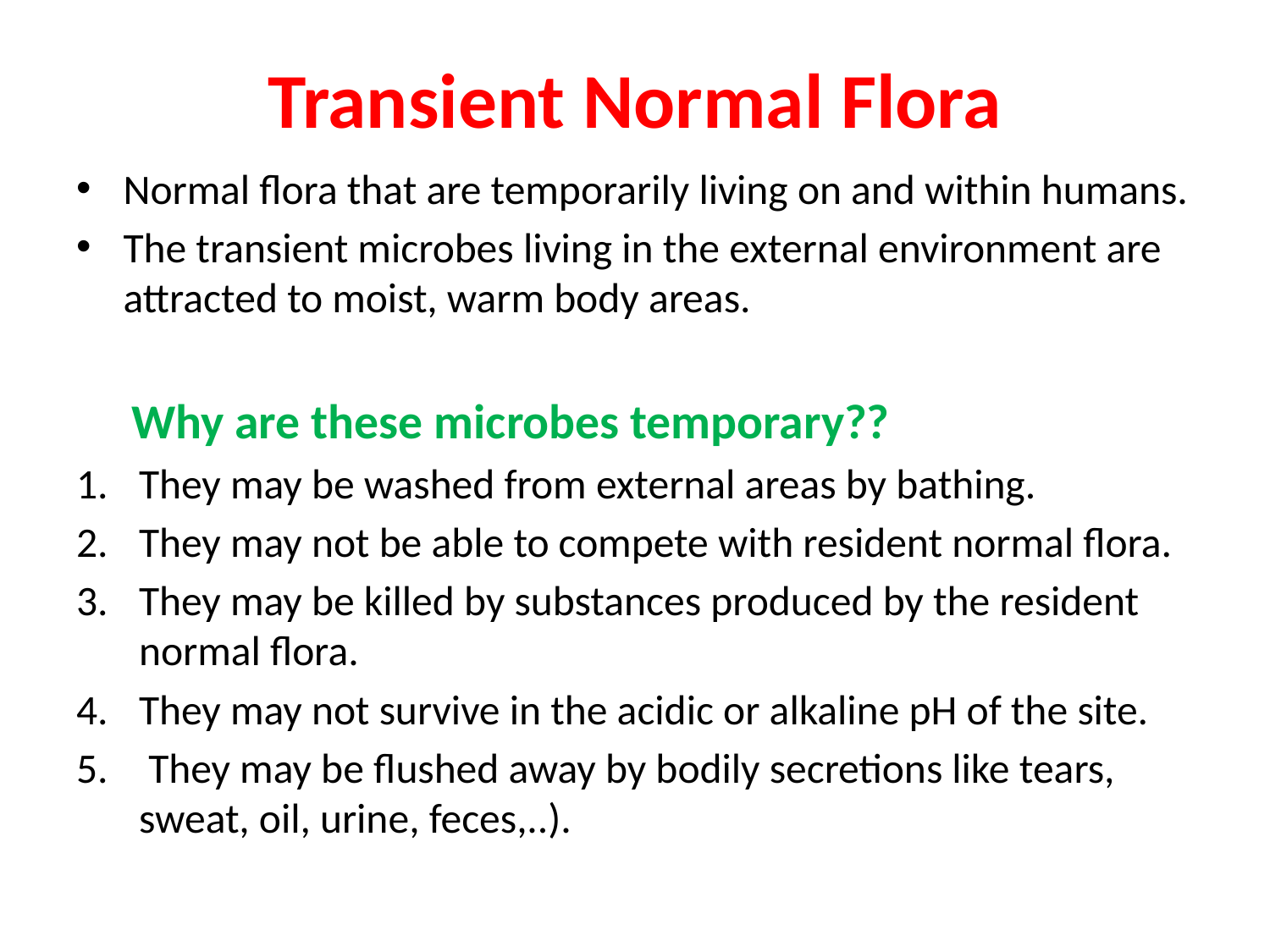

# Transient Normal Flora
Normal flora that are temporarily living on and within humans.
The transient microbes living in the external environment are attracted to moist, warm body areas.

     Why are these microbes temporary??
They may be washed from external areas by bathing.
They may not be able to compete with resident normal flora.
They may be killed by substances produced by the resident normal flora.
They may not survive in the acidic or alkaline pH of the site.
 They may be flushed away by bodily secretions like tears, sweat, oil, urine, feces,..).